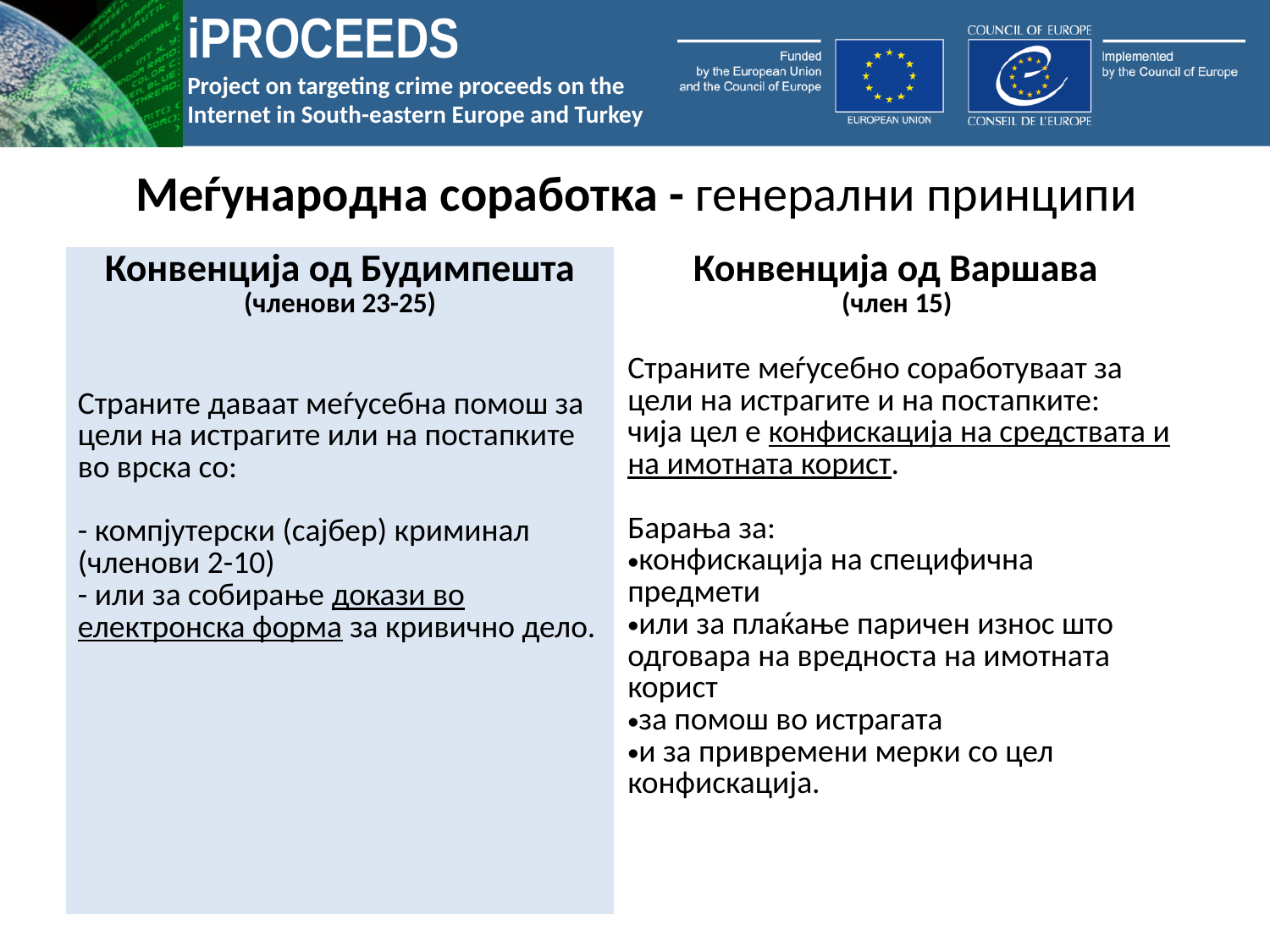

# Меѓународна соработка - генерални принципи
| Конвенција од Будимпешта (членови 23-25) Страните даваат меѓусебна помош за цели на истрагите или на постапките во врска со: - компјутерски (сајбер) криминал (членови 2-10) - или за собирање докази во електронска форма за кривично дело. | Конвенција од Варшава (член 15) Страните меѓусебно соработуваат за цели на истрагите и на постапките: чија цел е конфискација на средствата и на имотната корист. Барања за: конфискација на специфична предмети или за плаќање паричен износ што одговара на вредноста на имотната корист за помош во истрагата и за привремени мерки со цел конфискација. |
| --- | --- |